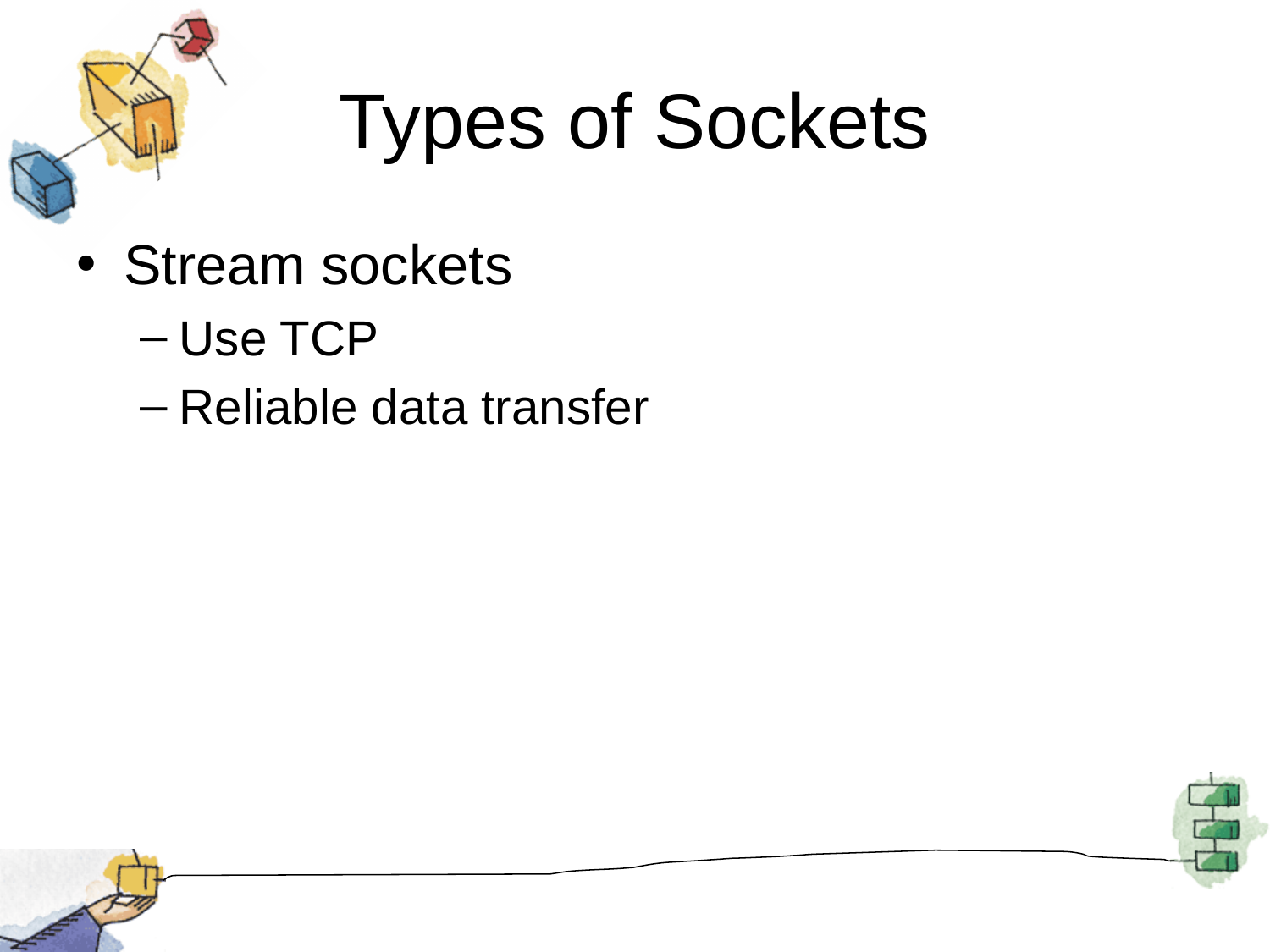

# Types of Sockets
Stream sockets
Use TCP
Reliable data transfer